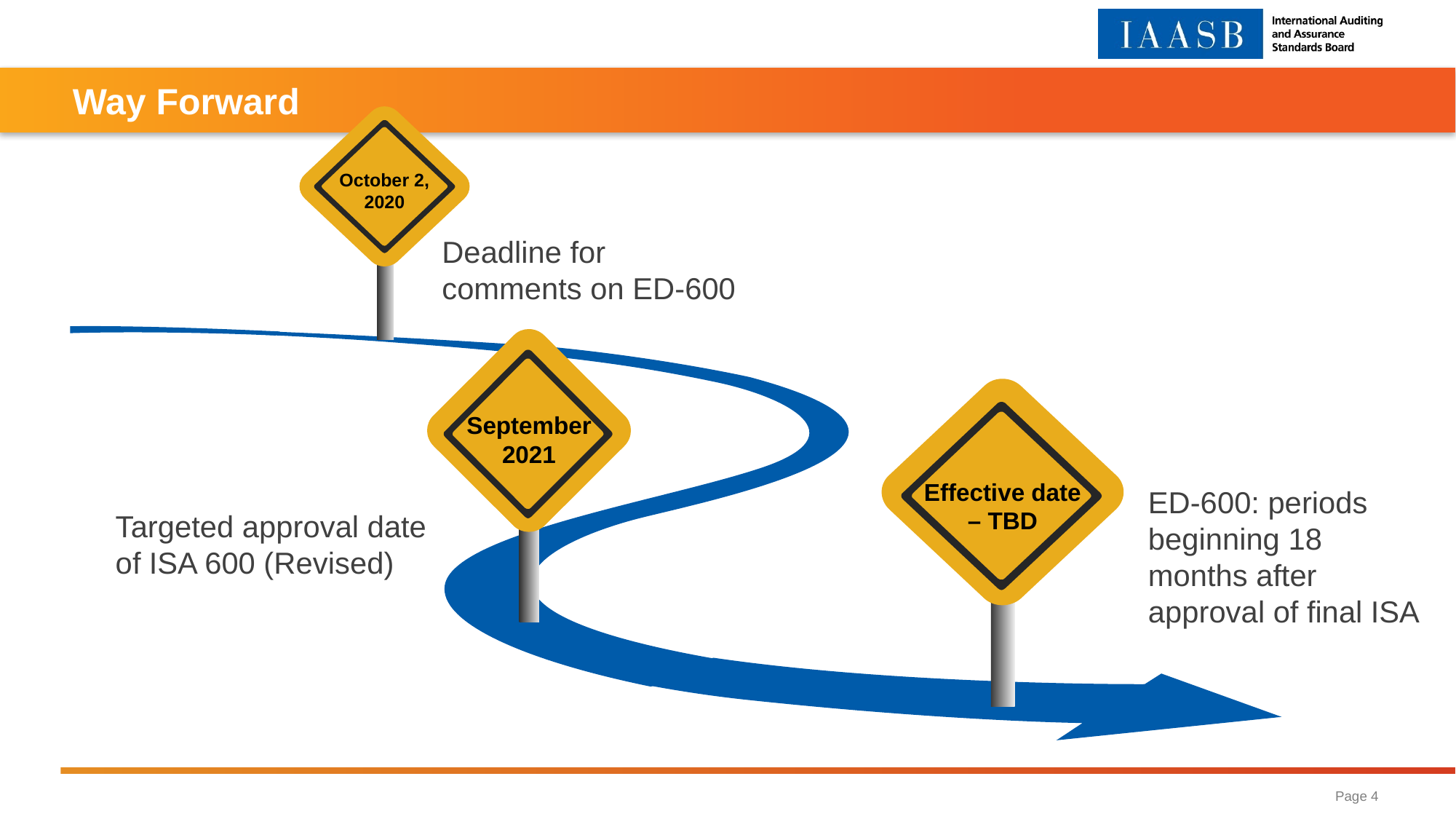

# Way Forward

October 2, 2020

Deadline for comments on ED-600

September 2021

Effective date
– TBD
ED-600: periods beginning 18 months after approval of final ISA
Targeted approval date of ISA 600 (Revised)
Page 4